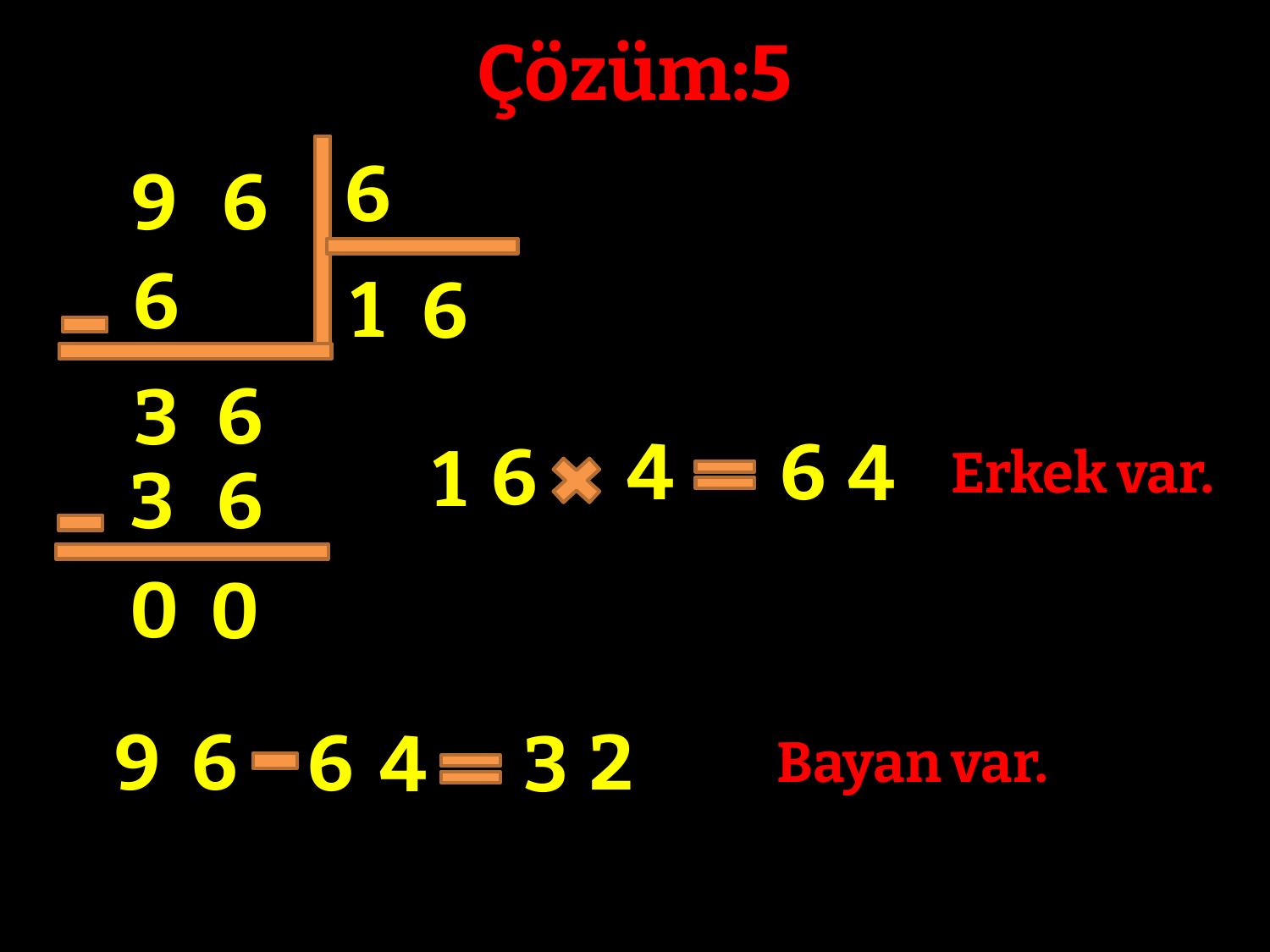

Çözüm:5
6
6
9

6
1
6

#

6
3
4
6
4
6
1
Erkek var.
3
6

0
0
2
9
6
6
4
3
Bayan var.